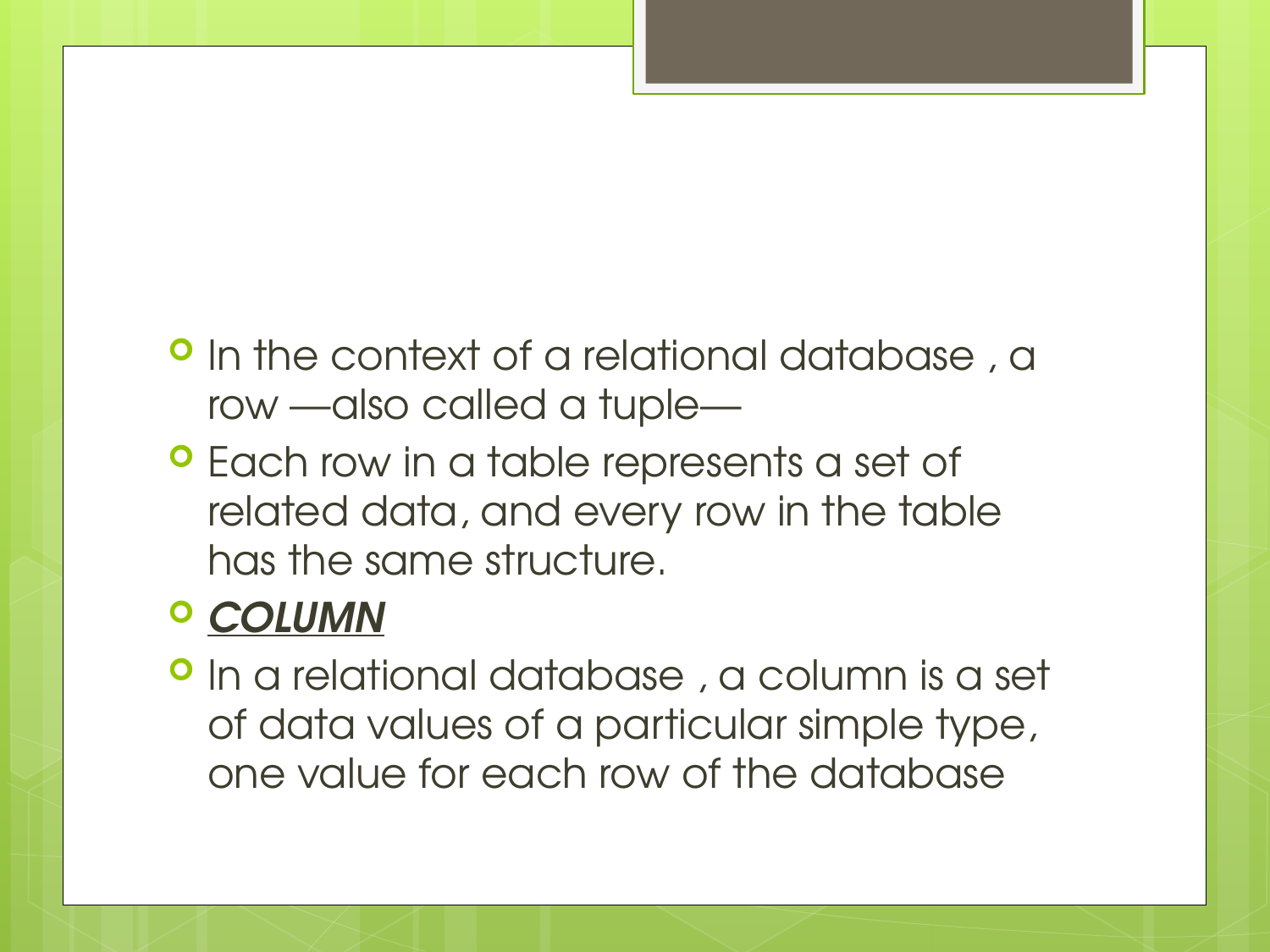

#
In the context of a relational database , a row —also called a tuple—
Each row in a table represents a set of related data, and every row in the table has the same structure.
COLUMN
In a relational database , a column is a set of data values of a particular simple type, one value for each row of the database